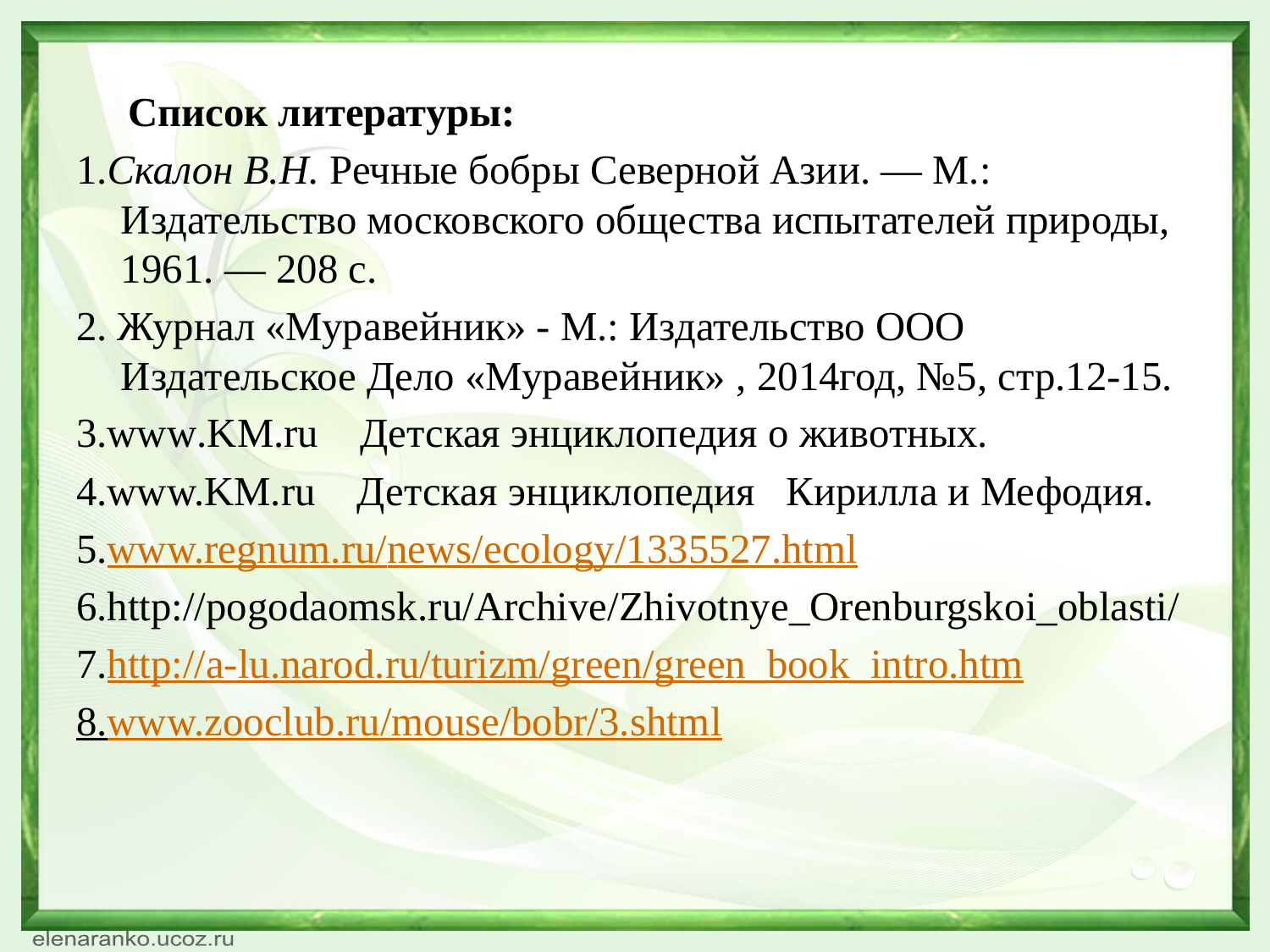

Список литературы:
1.Скалон В.Н. Речные бобры Северной Азии. — М.: Издательство московского общества испытателей природы, 1961. — 208 с.
2. Журнал «Муравейник» - М.: Издательство ООО Издательское Дело «Муравейник» , 2014год, №5, стр.12-15.
3.www.KM.ru    Детская энциклопедия о животных.
4.www.KM.ru    Детская энциклопедия   Кирилла и Мефодия.
5.www.regnum.ru/news/ecology/1335527.html
6.http://pogodaomsk.ru/Archive/Zhivotnye_Orenburgskoi_oblasti/
7.http://a-lu.narod.ru/turizm/green/green_book_intro.htm
8.www.zooclub.ru/mouse/bobr/3.shtml